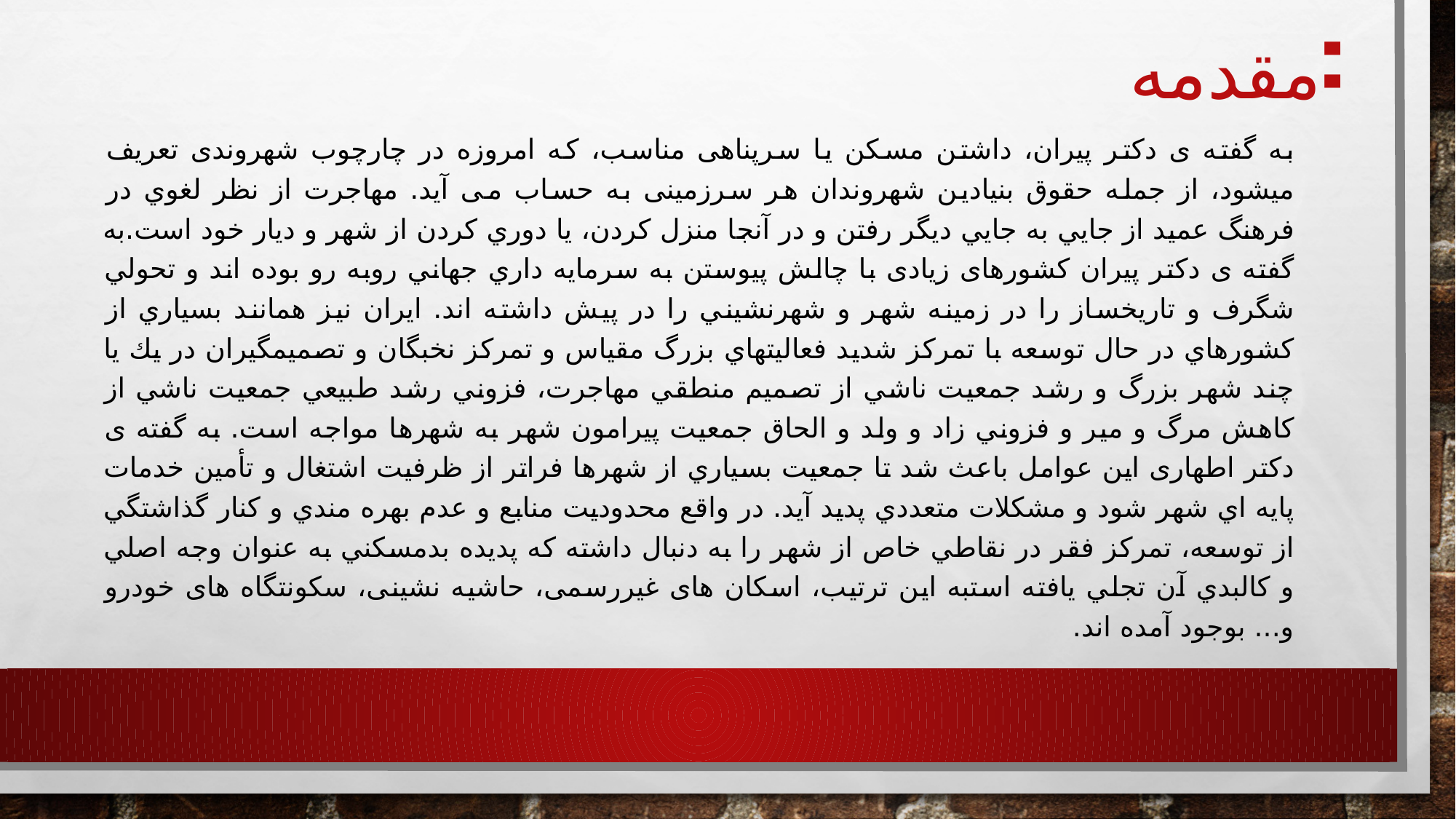

# مقدمه:
به گفته ی دکتر پیران، داشتن مسکن یا سرپناهی مناسب، که امروزه در چارچوب شهروندی تعریف میشود، از جمله حقوق بنیادین شهروندان هر سرزمینی به حساب می آید. مهاجرت از نظر لغوي در فرهنگ عمید از جايي به جايي ديگر رفتن و در آنجا منزل كردن، يا دوري كردن از شهر و ديار خود است.به گفته ی دکتر پیران کشورهای زیادی با چالش پيوستن به سرمايه داري جهاني روبه رو بوده اند و تحولي شگرف و تاريخساز را در زمينه شهر و شهرنشيني را در پيش داشته اند. ايران نيز همانند بسياري از كشورهاي در حال توسعه با تمركز شديد فعاليتهاي بزرگ مقياس و تمركز نخبگان و تصميمگيران در يك يا چند شهر بزرگ و رشد جمعيت ناشي از تصميم منطقي مهاجرت، فزوني رشد طبيعي جمعيت ناشي از كاهش مرگ و مير و فزوني زاد و ولد و الحاق جمعيت پيرامون شهر به شهرها مواجه است. به گفته ی دکتر اطهاری اين عوامل باعث شد تا جمعيت بسياري از شهرها فراتر از ظرفيت اشتغال و تأمين خدمات پايه اي شهر شود و مشكلات متعددي پديد آيد. در واقع محدوديت منابع و عدم بهره مندي و كنار گذاشتگي از توسعه، تمركز فقر در نقاطي خاص از شهر را به دنبال داشته كه پديده بدمسكني به عنوان وجه اصلي و كالبدي آن تجلي يافته استبه این ترتیب، اسکان های غیررسمی، حاشیه نشینی، سکونتگاه های خودرو و... بوجود آمده اند.